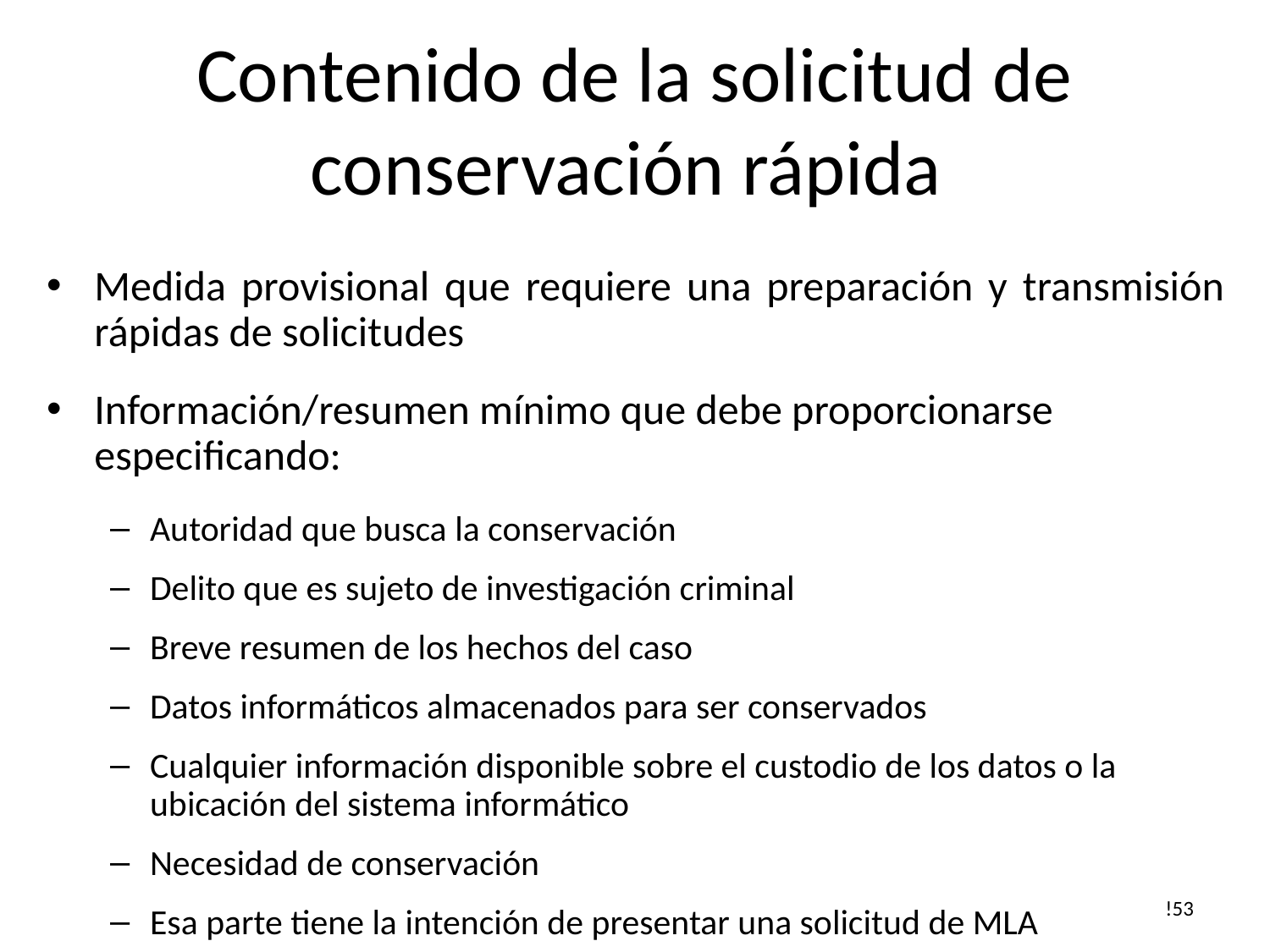

# Contenido de la solicitud de conservación rápida
Medida provisional que requiere una preparación y transmisión rápidas de solicitudes
Información/resumen mínimo que debe proporcionarse especificando:
Autoridad que busca la conservación
Delito que es sujeto de investigación criminal
Breve resumen de los hechos del caso
Datos informáticos almacenados para ser conservados
Cualquier información disponible sobre el custodio de los datos o la ubicación del sistema informático
Necesidad de conservación
Esa parte tiene la intención de presentar una solicitud de MLA
!53